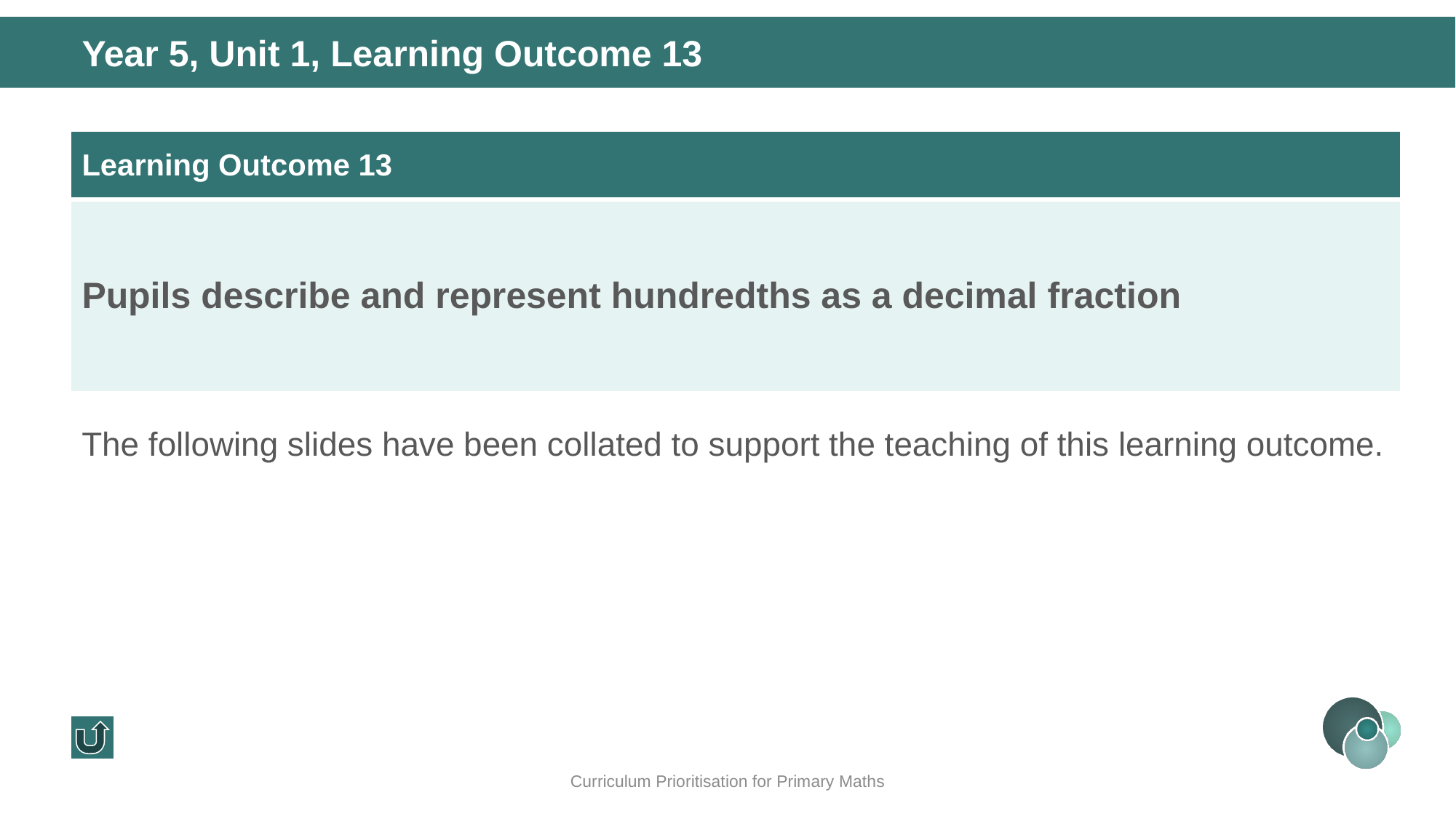

Year 5, Unit 1, Learning Outcome 13
| Learning Outcome 13 |
| --- |
| Pupils describe and represent hundredths as a decimal fraction |
The following slides have been collated to support the teaching of this learning outcome.

Curriculum Prioritisation for Primary Maths